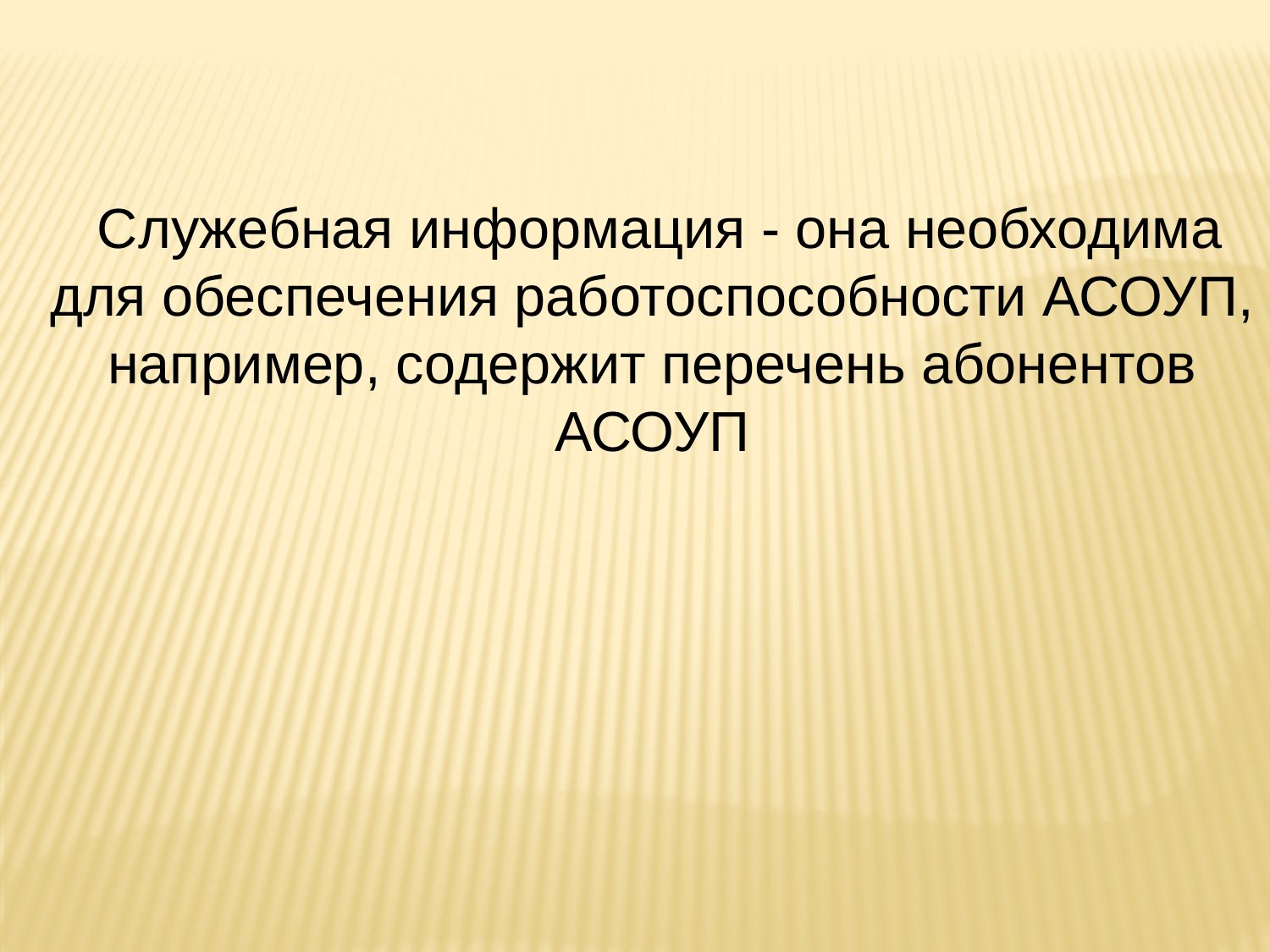

Служебная информация - она необходима для обеспечения работоспособности АСОУП, например, содержит перечень абонентов АСОУП